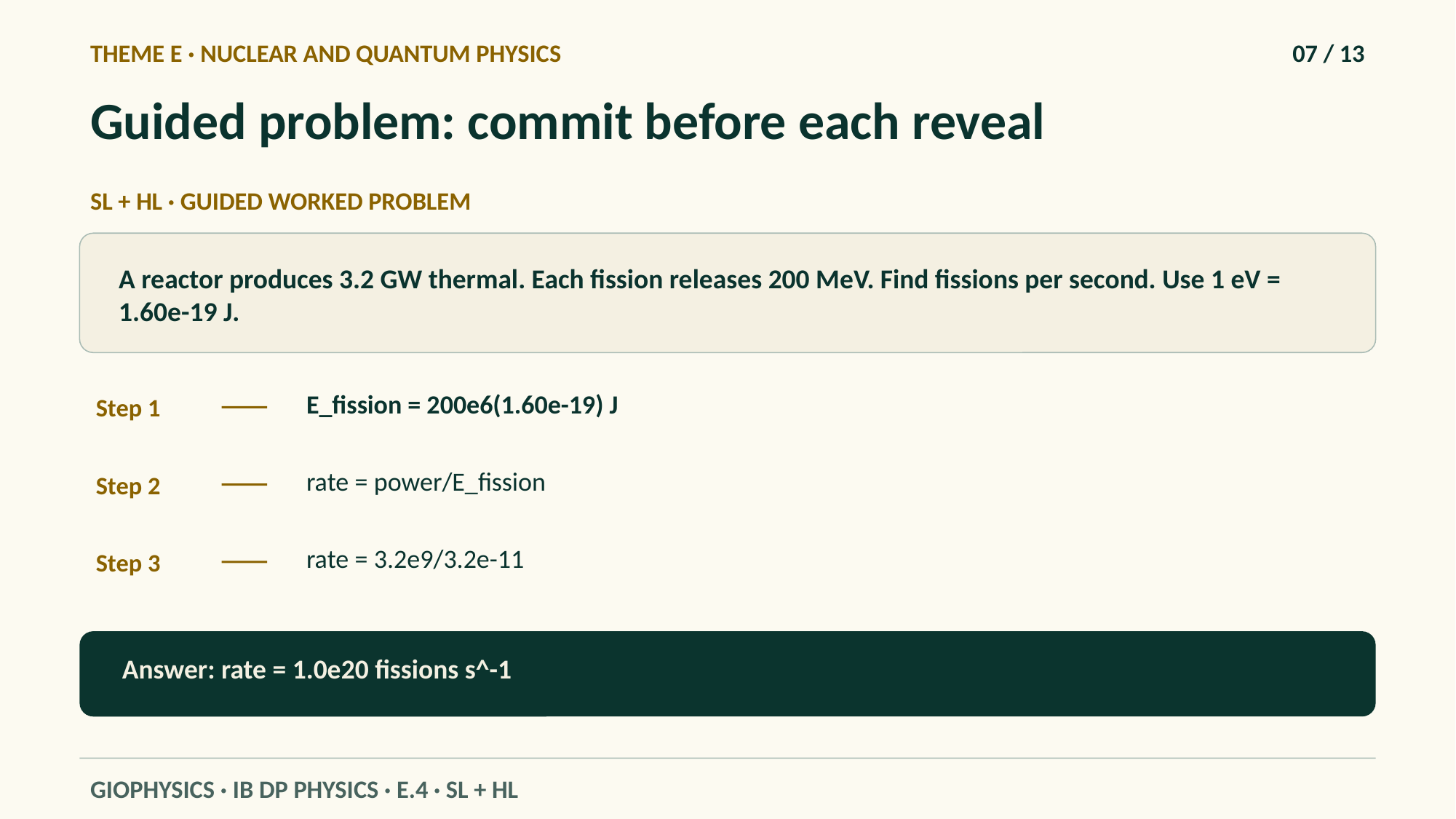

THEME E · NUCLEAR AND QUANTUM PHYSICS
07 / 13
Guided problem: commit before each reveal
SL + HL · GUIDED WORKED PROBLEM

A reactor produces 3.2 GW thermal. Each fission releases 200 MeV. Find fissions per second. Use 1 eV = 1.60e-19 J.
E_fission = 200e6(1.60e-19) J
Step 1

rate = power/E_fission
Step 2

rate = 3.2e9/3.2e-11
Step 3

Answer: rate = 1.0e20 fissions s^-1

GIOPHYSICS · IB DP PHYSICS · E.4 · SL + HL